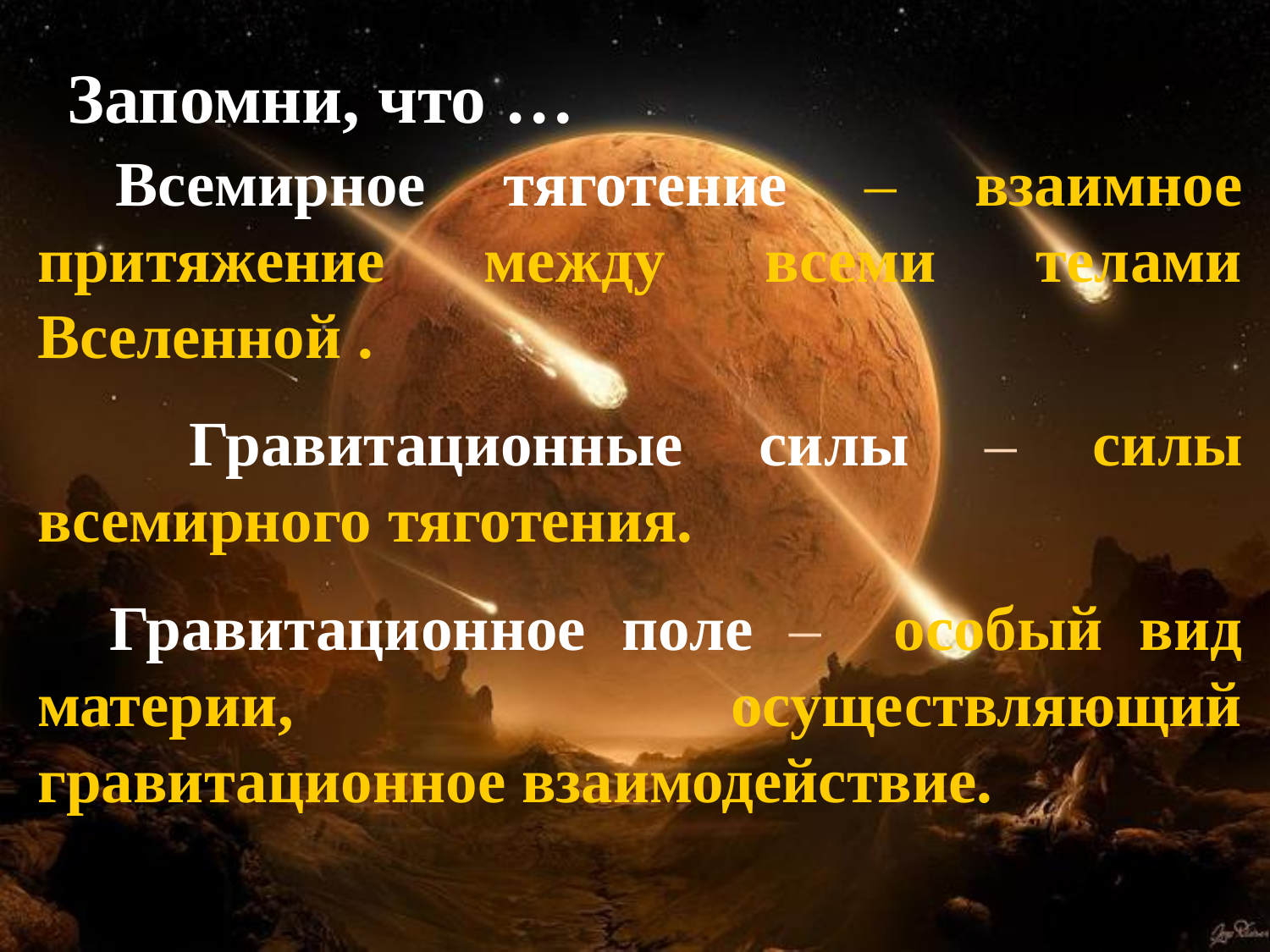

Запомни, что …
 Всемирное тяготение – взаимное притяжение между всеми телами Вселенной .
  Гравитационные силы – силы всемирного тяготения.
  Гравитационное поле –  особый вид материи, осуществляющий гравитационное взаимодействие.